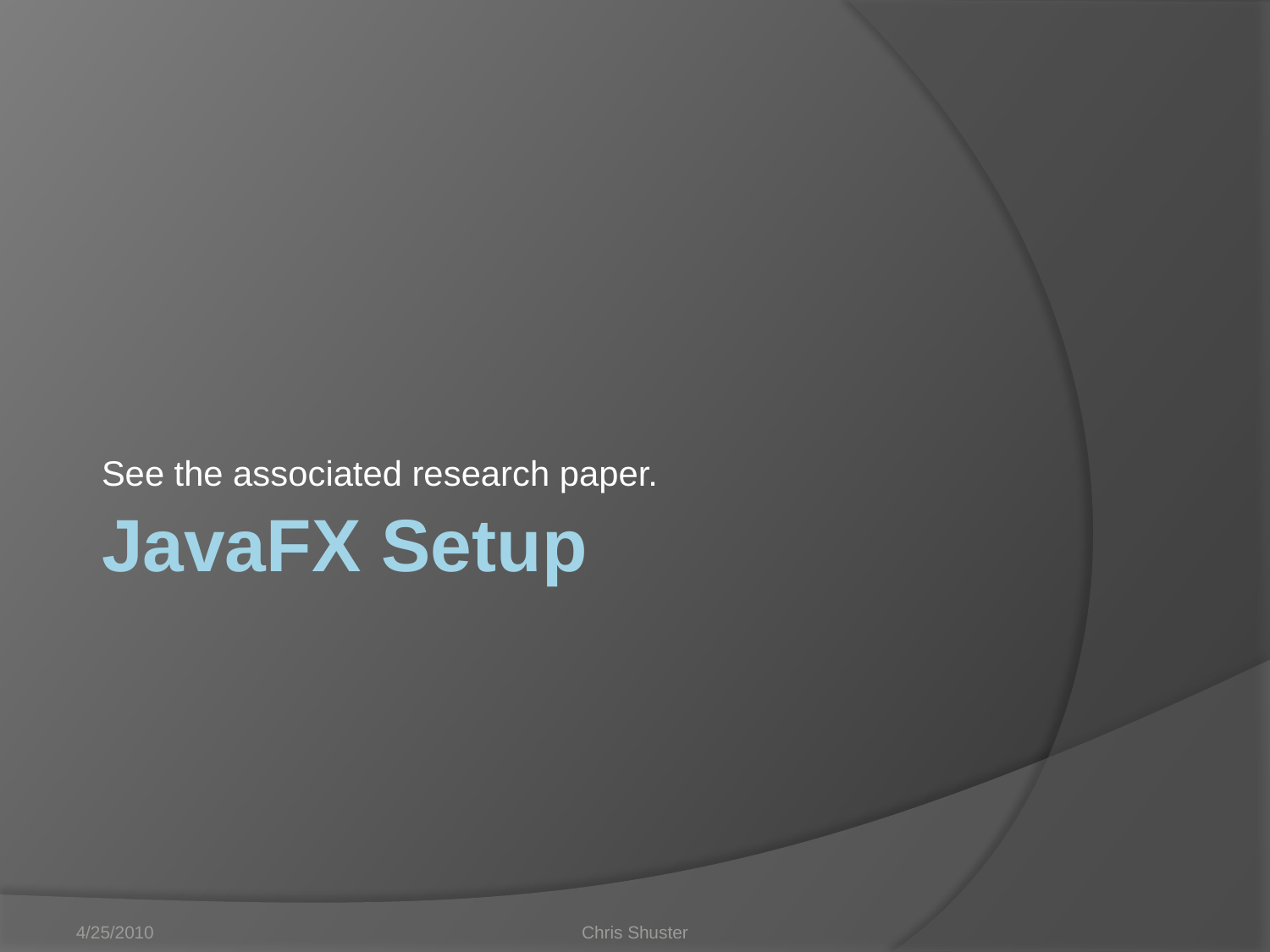

See the associated research paper.
# JavaFX Setup
4/25/2010
Chris Shuster